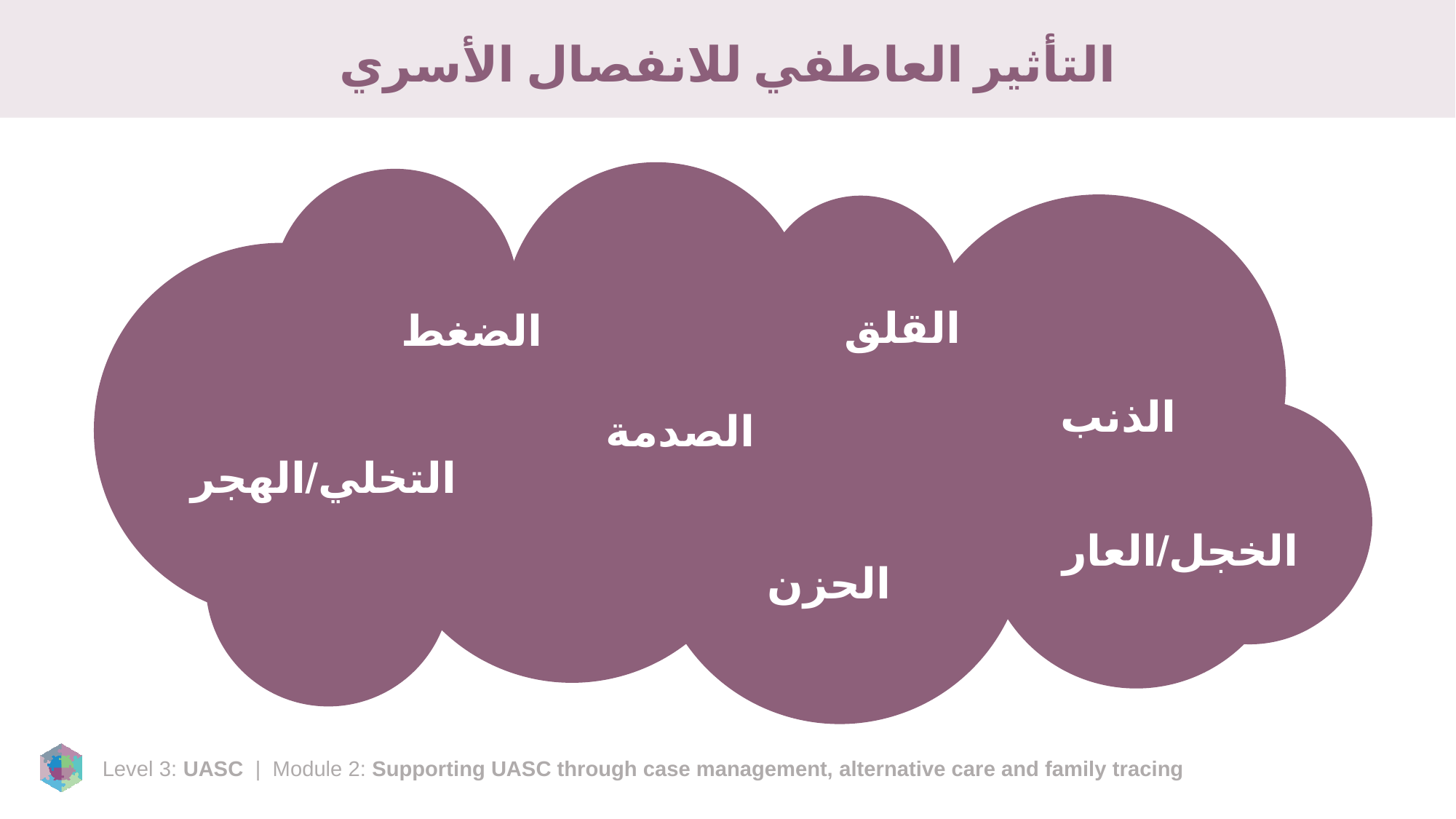

# التأثير العاطفي للانفصال الأسري

القلق
الضغط
الذنب
الصدمة
التخلي/الهجر
الخجل/العار
الحزن